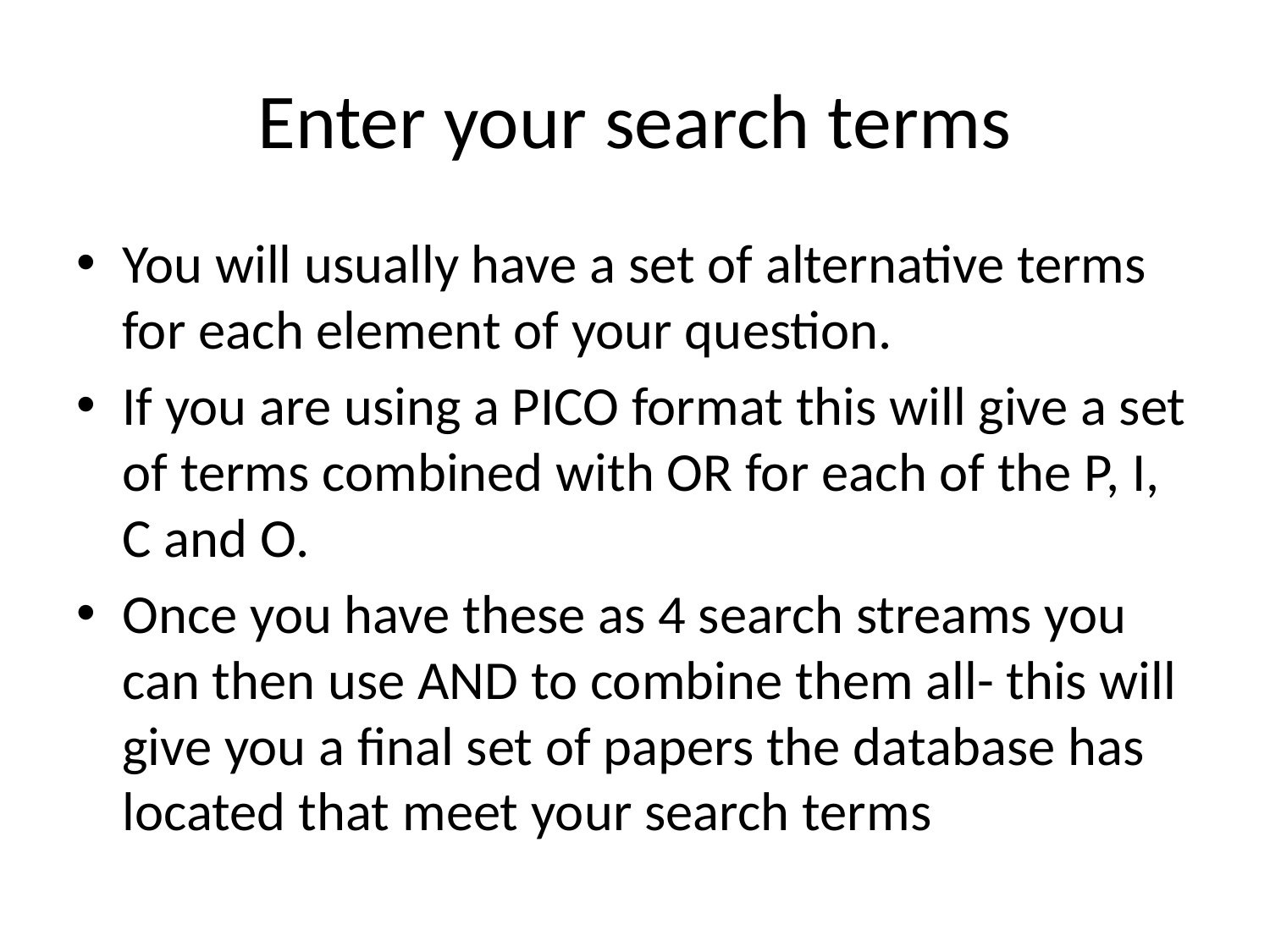

# Enter your search terms
You will usually have a set of alternative terms for each element of your question.
If you are using a PICO format this will give a set of terms combined with OR for each of the P, I, C and O.
Once you have these as 4 search streams you can then use AND to combine them all- this will give you a final set of papers the database has located that meet your search terms